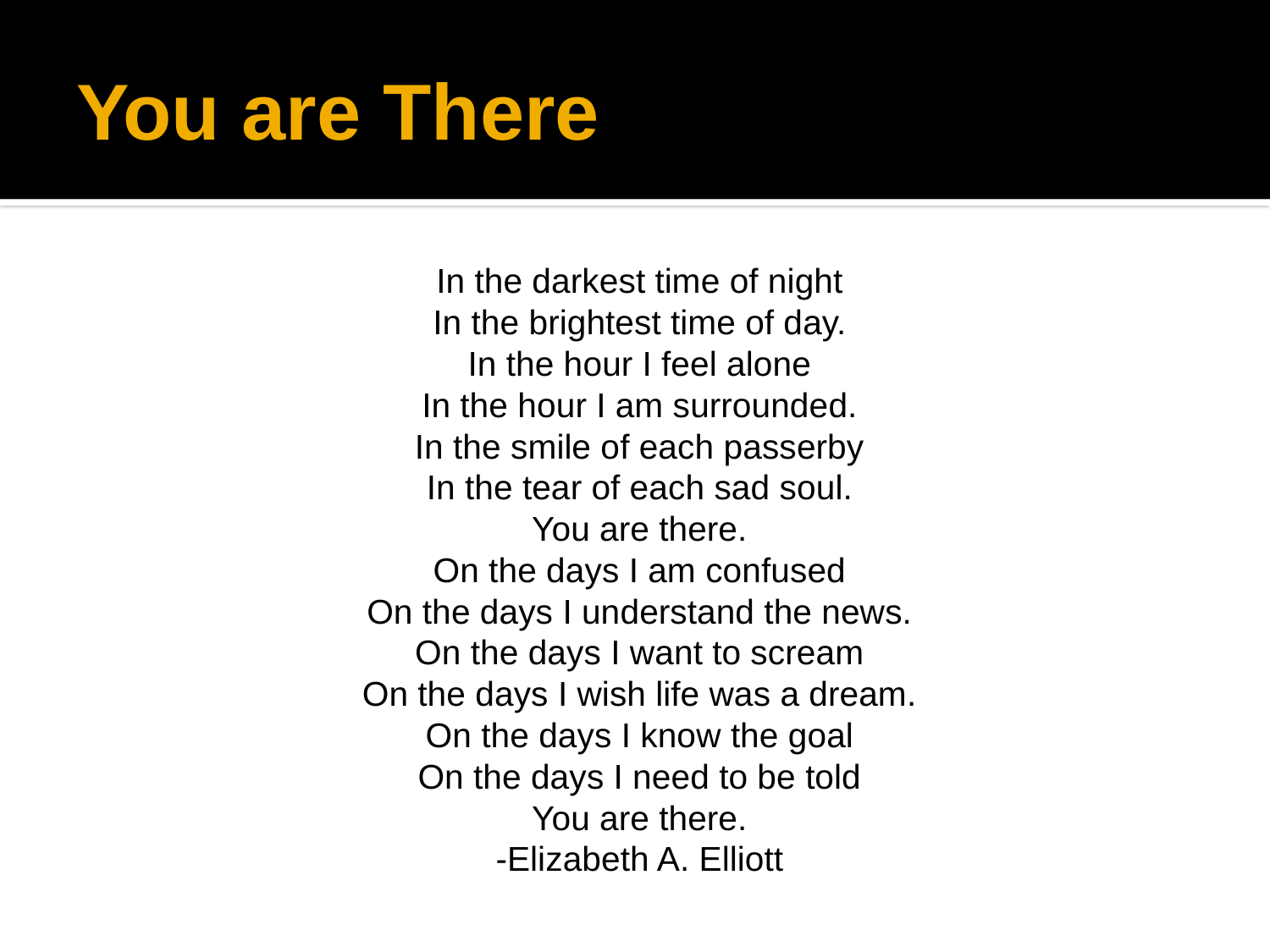

# You are There
In the darkest time of night
In the brightest time of day.
In the hour I feel alone
In the hour I am surrounded.
In the smile of each passerby
In the tear of each sad soul.
You are there.
On the days I am confused
On the days I understand the news.
On the days I want to scream
On the days I wish life was a dream.
On the days I know the goal
On the days I need to be told
You are there.
-Elizabeth A. Elliott